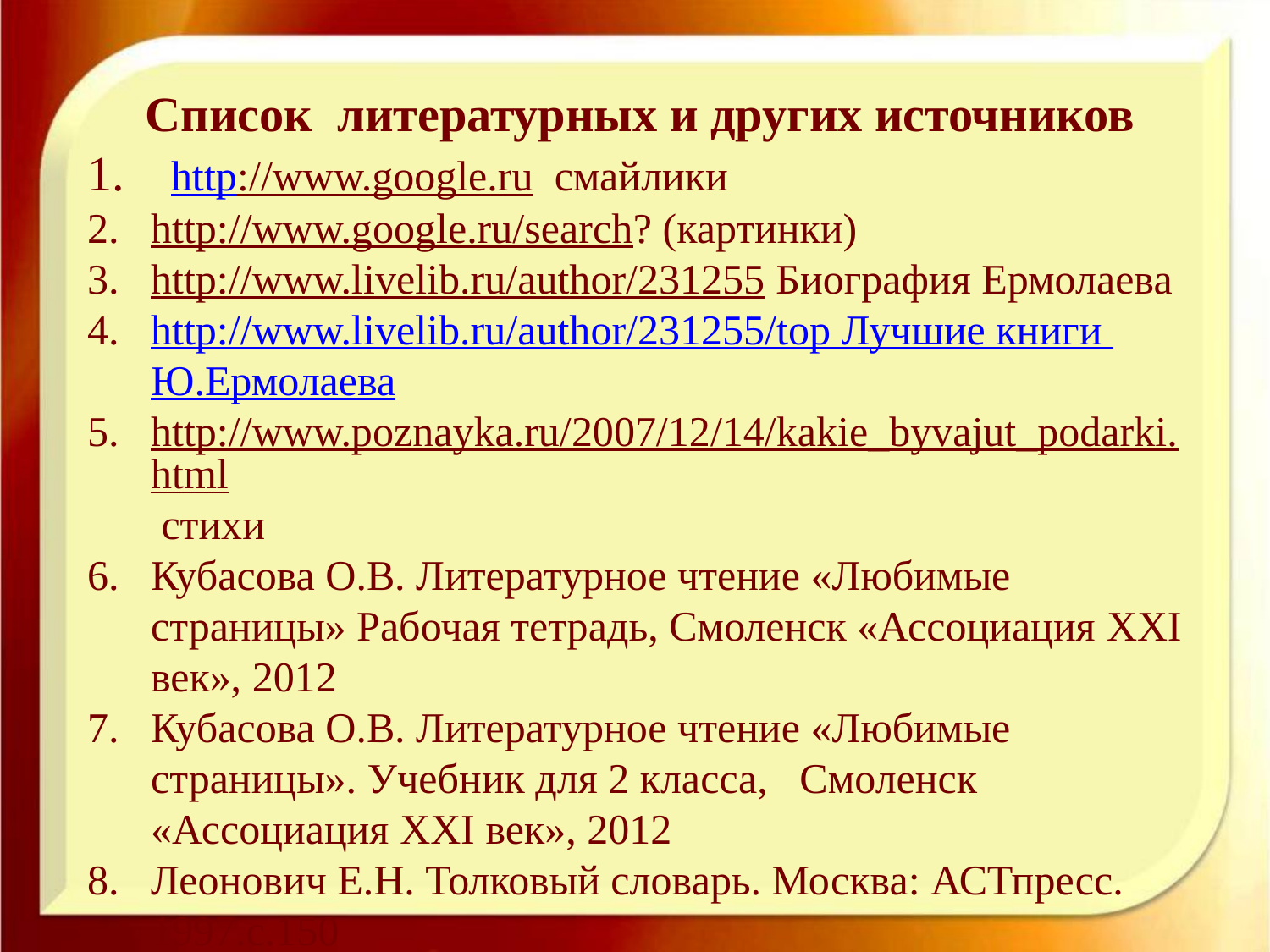

Список  литературных и других источников
 http://www.google.ru  смайлики
http://www.google.ru/search? (картинки)
http://www.livelib.ru/author/231255 Биография Ермолаева
http://www.livelib.ru/author/231255/top Лучшие книги Ю.Ермолаева
http://www.poznayka.ru/2007/12/14/kakie_byvajut_podarki.html стихи
Кубасова О.В. Литературное чтение «Любимые страницы» Рабочая тетрадь, Смоленск «Ассоциация XXI век», 2012
Кубасова О.В. Литературное чтение «Любимые страницы». Учебник для 2 класса,   Смоленск «Ассоциация XXI век», 2012
Леонович Е.Н. Толковый словарь. Москва: АСТпресс. 1997.с.150